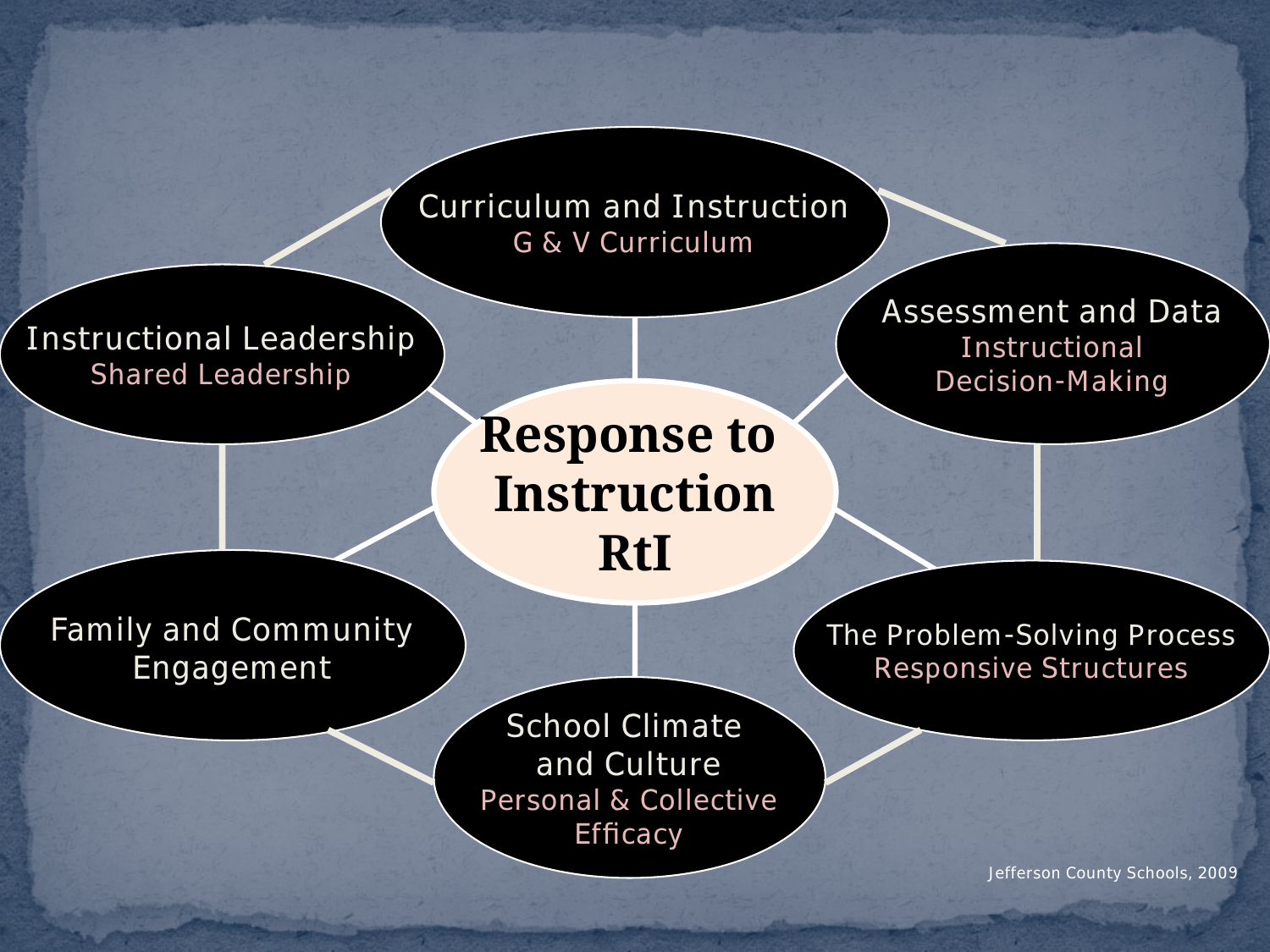

Curriculum and Instruction
G & V Curriculum

Assessment and Data
Instructional
Decision-Making
Instructional Leadership
Shared Leadership

Response to
Instruction
RtI

Family and Community
Engagement

The Problem-Solving Process
Responsive Structures

School Climate
and Culture
Personal & Collective
Efficacy

                         Jefferson County Schools, 2009